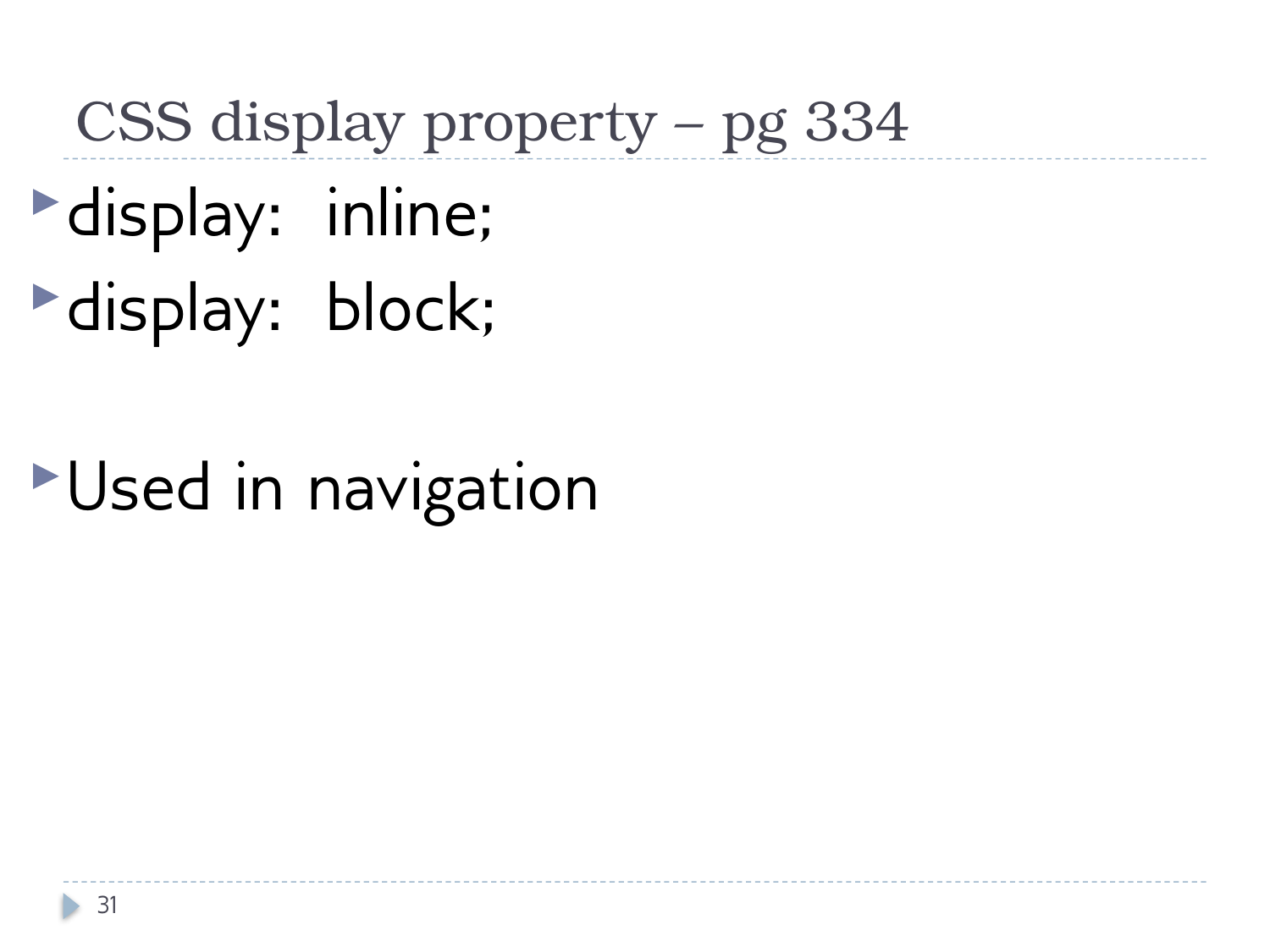

# CSS display property – pg 334
display:  inline;
display:  block;
Used in navigation

31